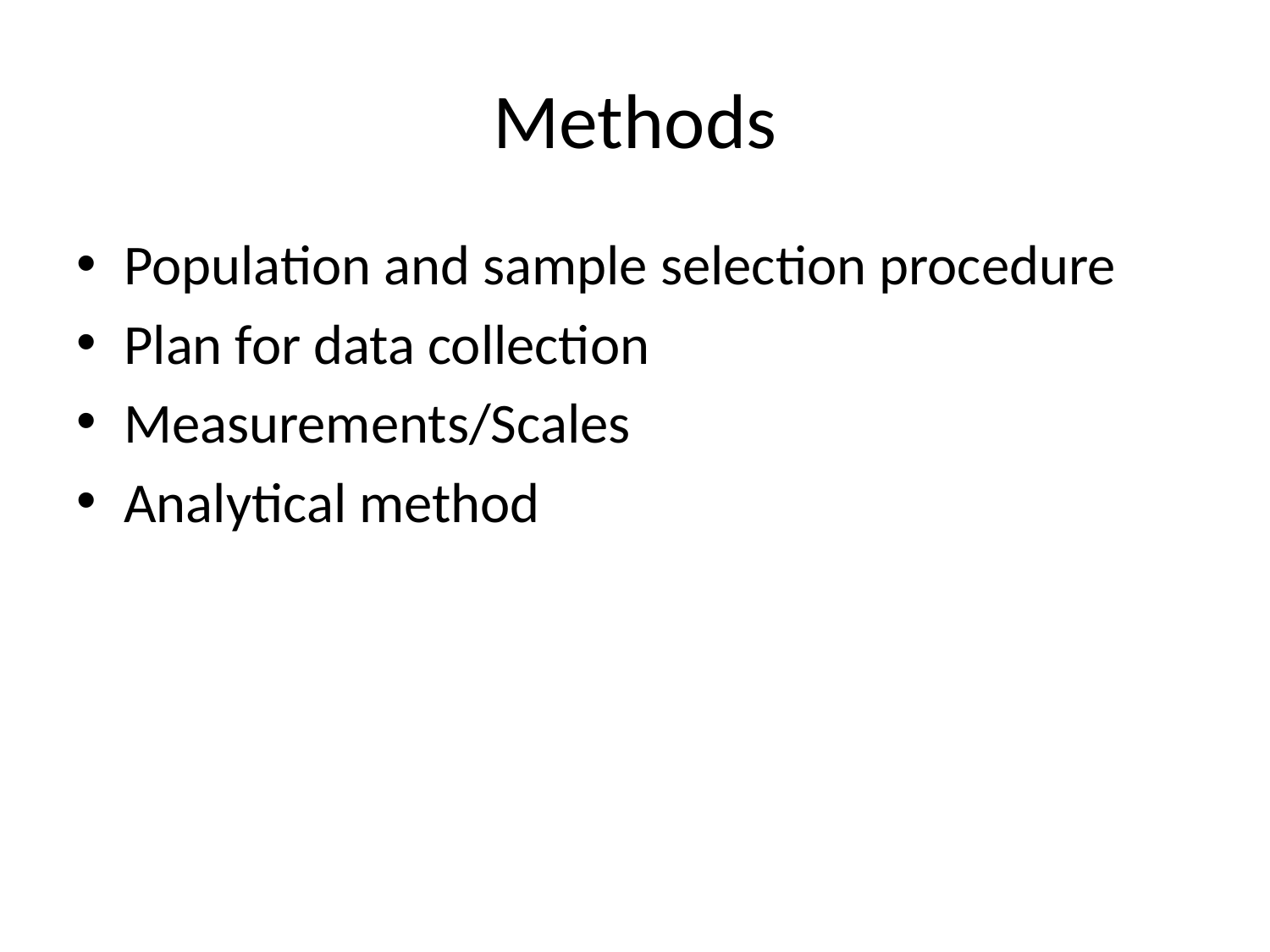

# Methods
Population and sample selection procedure
Plan for data collection
Measurements/Scales
Analytical method